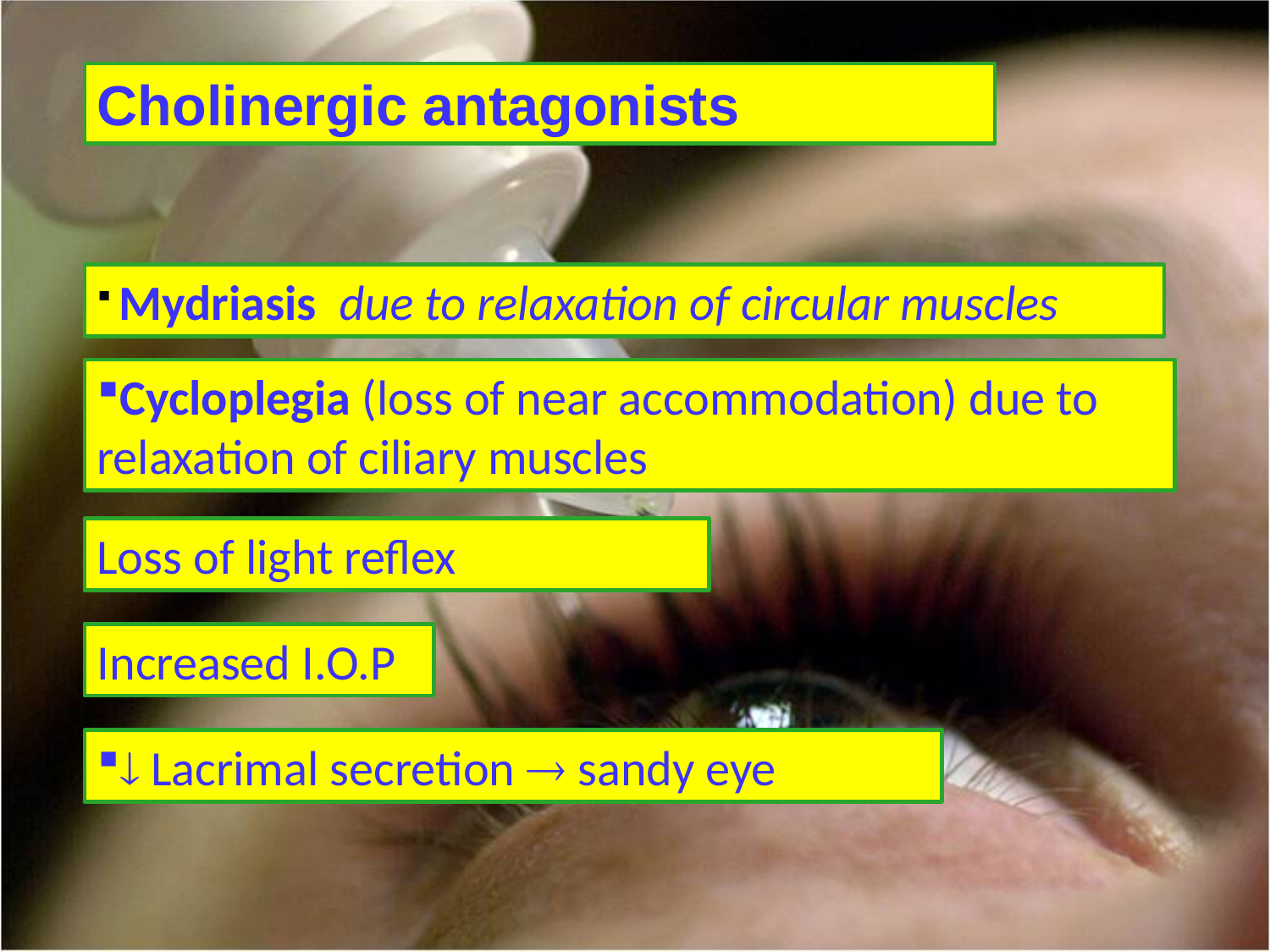

Cholinergic antagonists
 Mydriasis  due to relaxation of circular muscles
Cycloplegia (loss of near accommodation) due to relaxation of ciliary muscles
Loss of light reflex
Increased I.O.P
↓ Lacrimal secretion → sandy eye